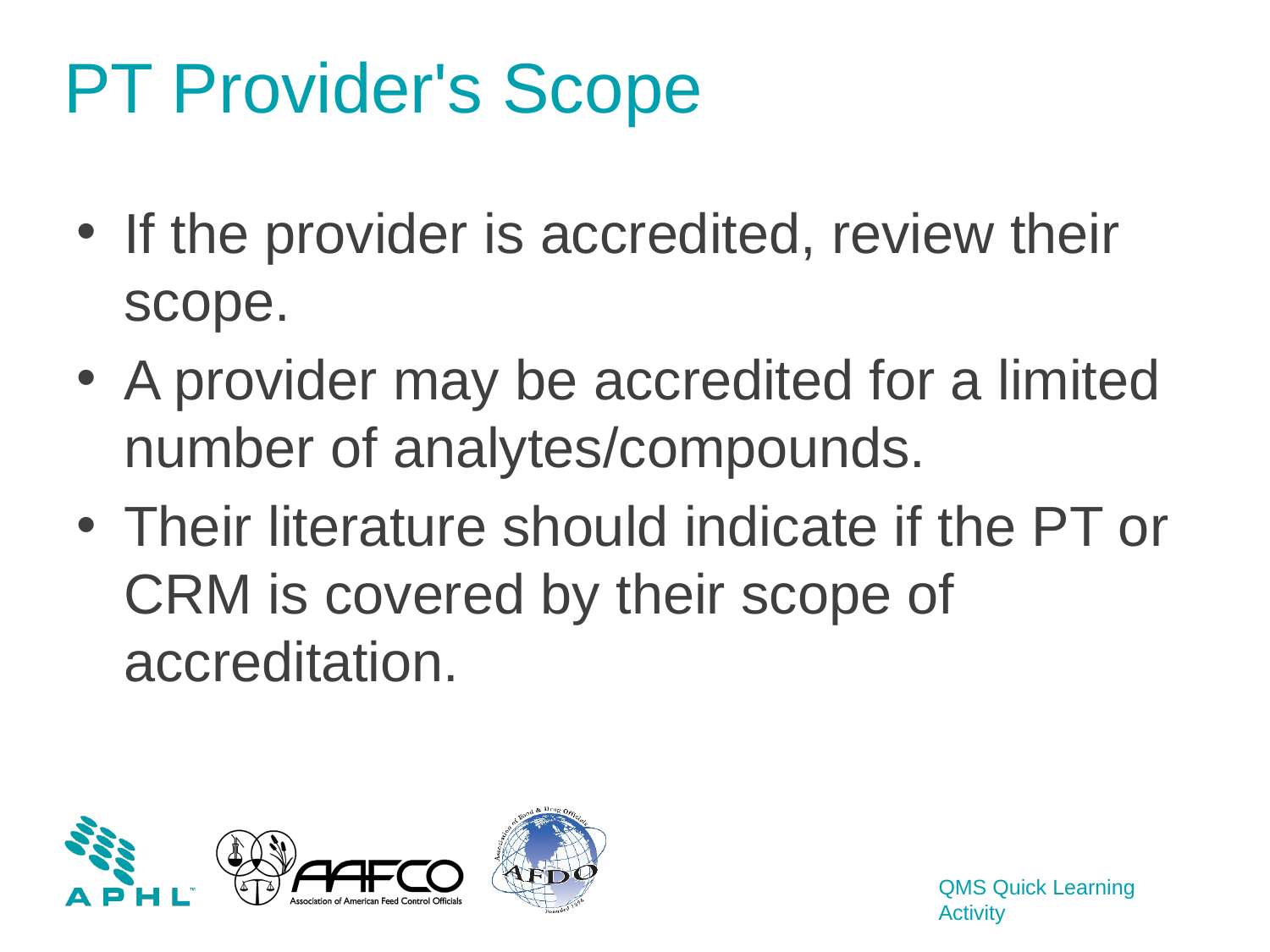

# PT Provider's Scope
If the provider is accredited, review their scope.
A provider may be accredited for a limited number of analytes/compounds.
Their literature should indicate if the PT or CRM is covered by their scope of accreditation.